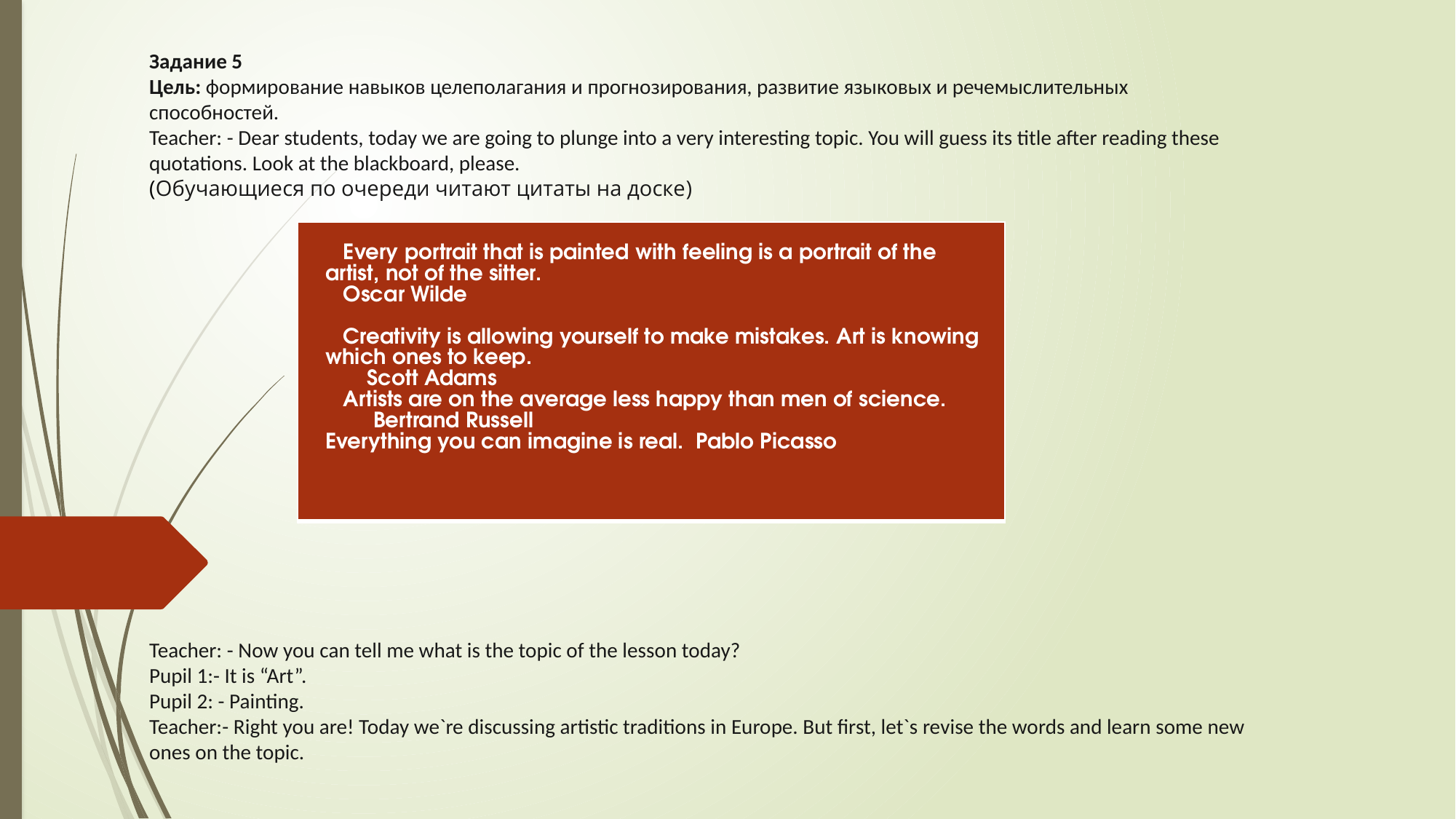

# Задание 5 Цель: формирование навыков целеполагания и прогнозирования, развитие языковых и речемыслительных способностей.
Teacher: - Dear students, today we are going to plunge into a very interesting topic. You will guess its title after reading these quotations. Look at the blackboard, please.
(Обучающиеся по очереди читают цитаты на доске)
Teacher: - Now you can tell me what is the topic of the lesson today?
Pupil 1:- It is “Art”.
Pupil 2: - Painting.
Teacher:- Right you are! Today we`re discussing artistic traditions in Europe. But first, let`s revise the words and learn some new ones on the topic.
| Every portrait that is painted with feeling is a portrait of the artist, not of the sitter.    Oscar Wilde       Creativity is allowing yourself to make mistakes. Art is knowing which ones to keep.        Scott Adams    Artists are on the average less happy than men of science.         Bertrand Russell Everything you can imagine is real.  Pablo Picasso |
| --- |